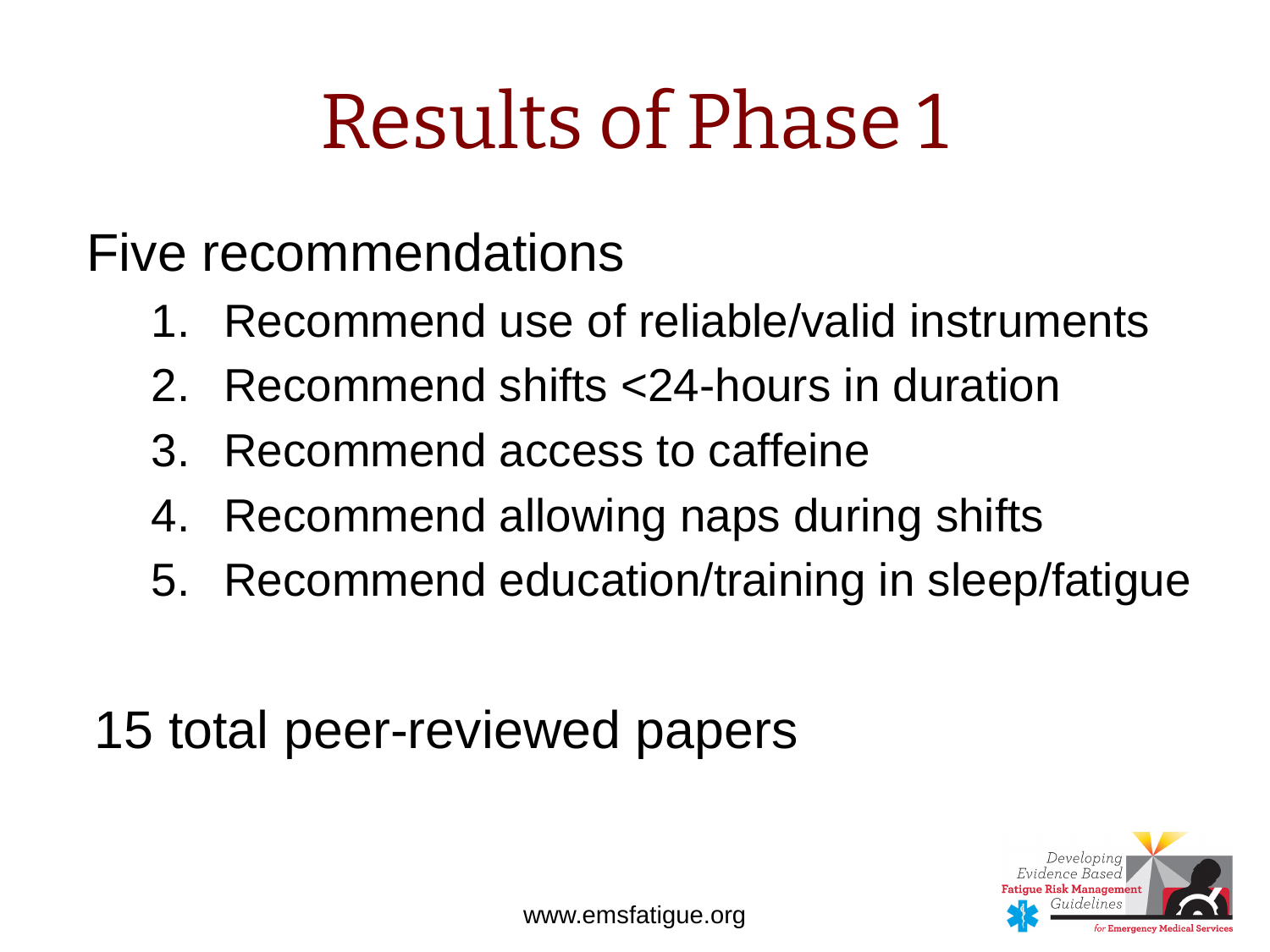

# Results of Phase 1
Five recommendations
Recommend use of reliable/valid instruments
Recommend shifts <24-hours in duration
Recommend access to caffeine
Recommend allowing naps during shifts
Recommend education/training in sleep/fatigue

15 total peer-reviewed papers

Do Not Circulate Without Permission of P.D. Patterson